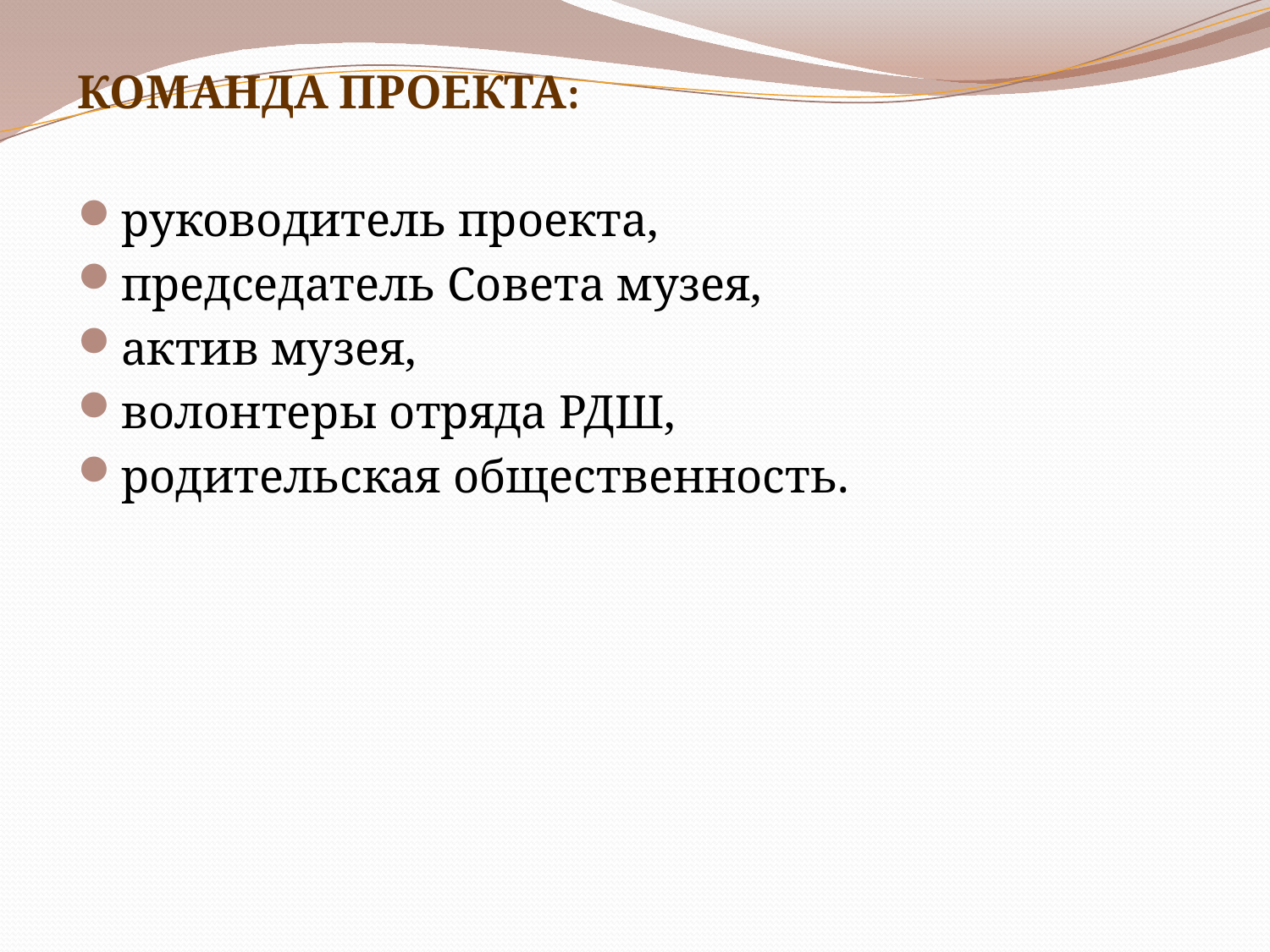

КОМАНДА ПРОЕКТА:

руководитель проекта,
председатель Совета музея,
актив музея,
волонтеры отряда РДШ,
родительская общественность.